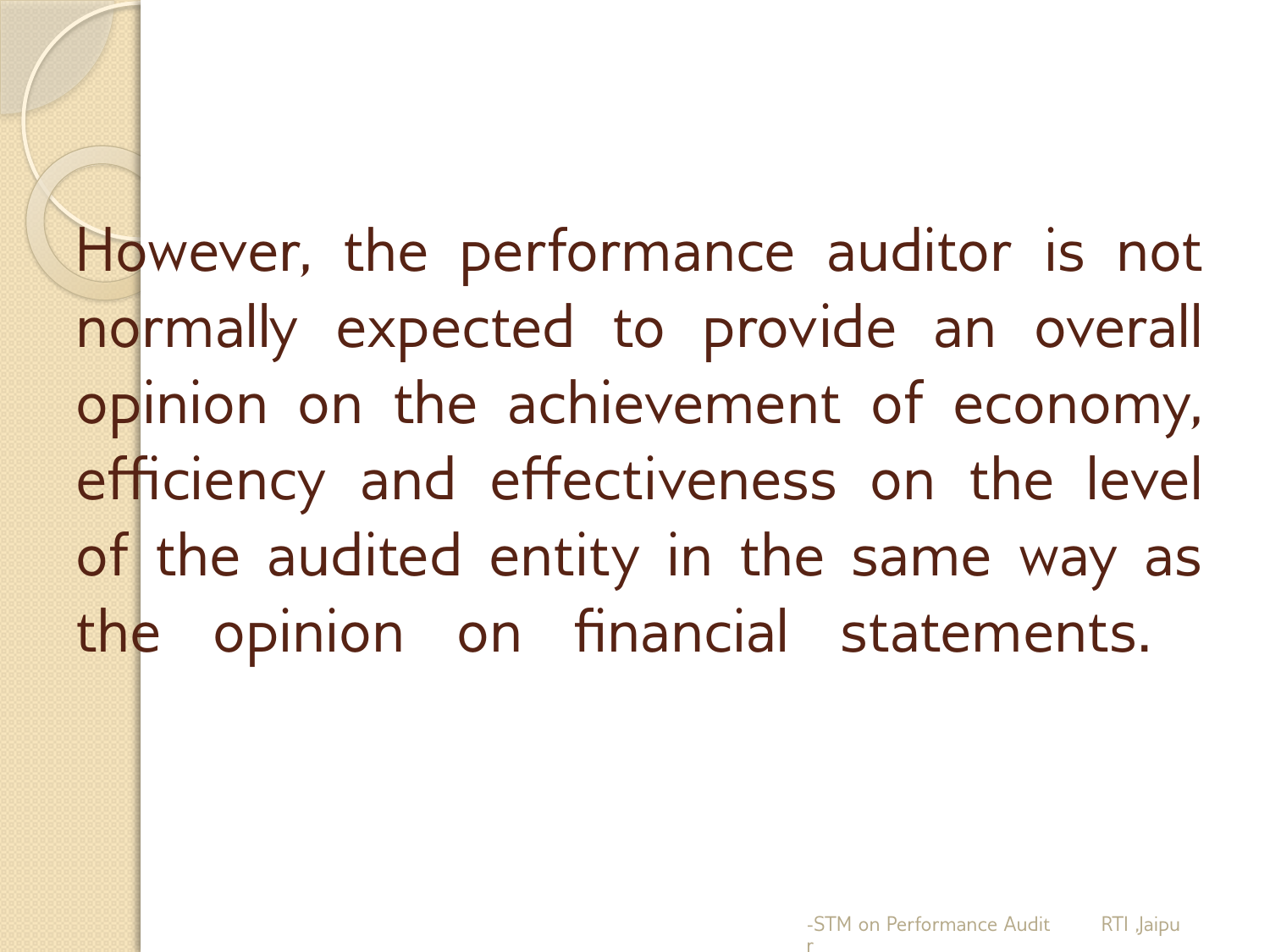

# However, the performance auditor is not normally expected to provide an overall opinion on the achievement of economy, efficiency and effectiveness on the level of the audited entity in the same way as the opinion on financial statements.
-STM on Performance Audit        RTI ,Jaipur